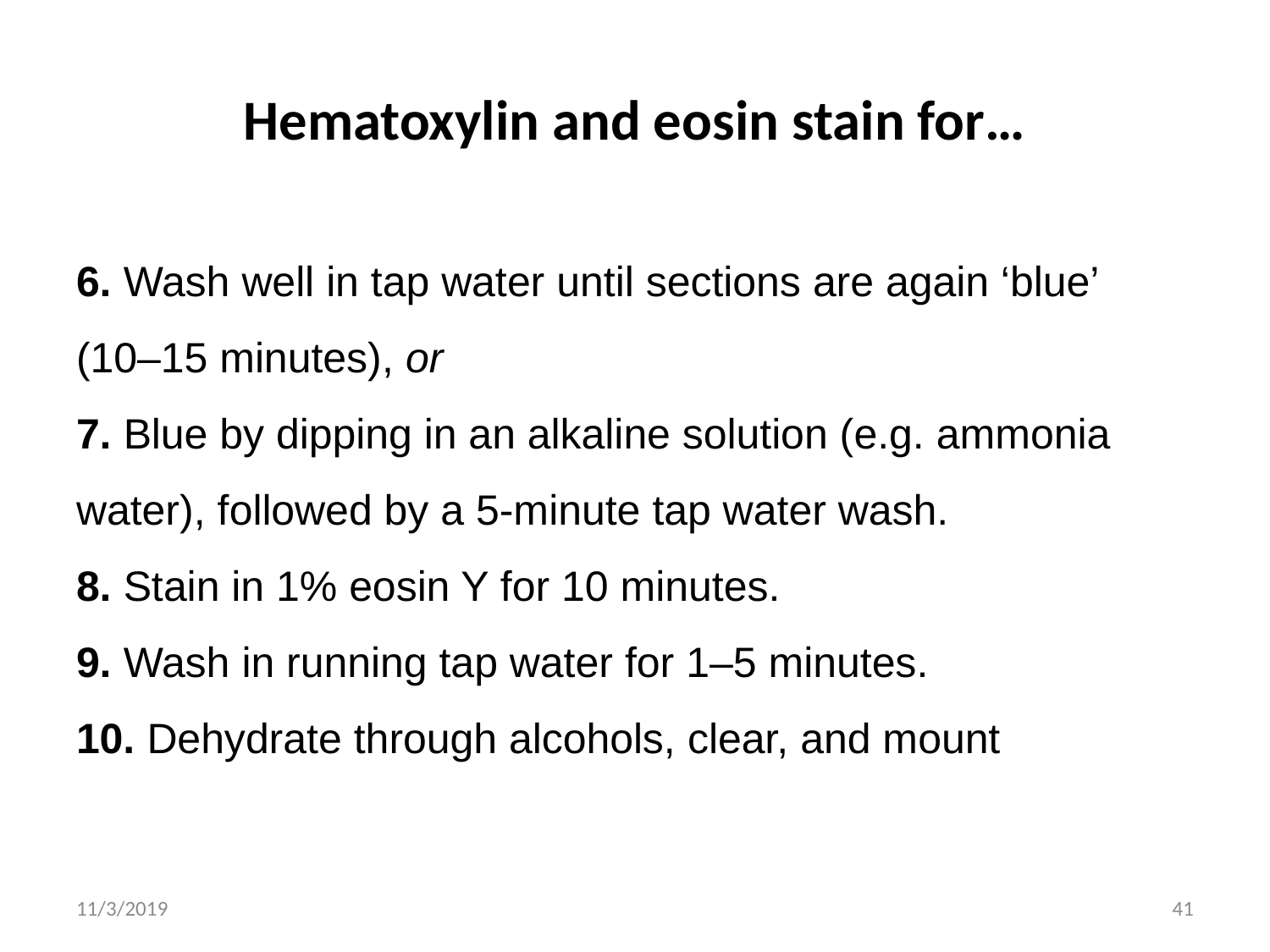

# Hematoxylin and eosin stain for…
6. Wash well in tap water until sections are again ‘blue’ (10–15 minutes), or
7. Blue by dipping in an alkaline solution (e.g. ammonia water), followed by a 5-minute tap water wash.
8. Stain in 1% eosin Y for 10 minutes.
9. Wash in running tap water for 1–5 minutes.
10. Dehydrate through alcohols, clear, and mount
11/3/2019
41